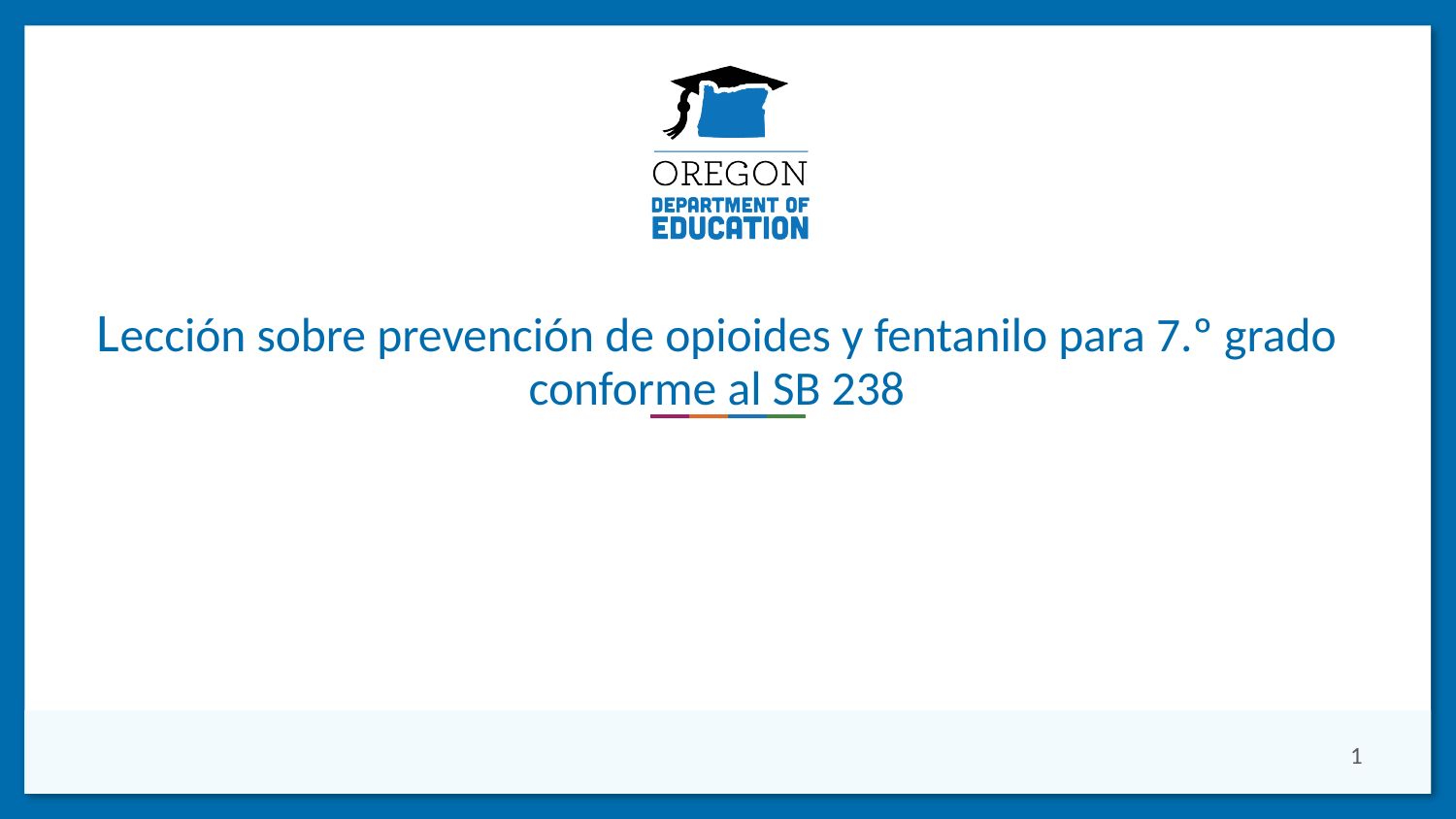

# Lección sobre prevención de opioides y fentanilo para 7.º grado conforme al SB 238
1